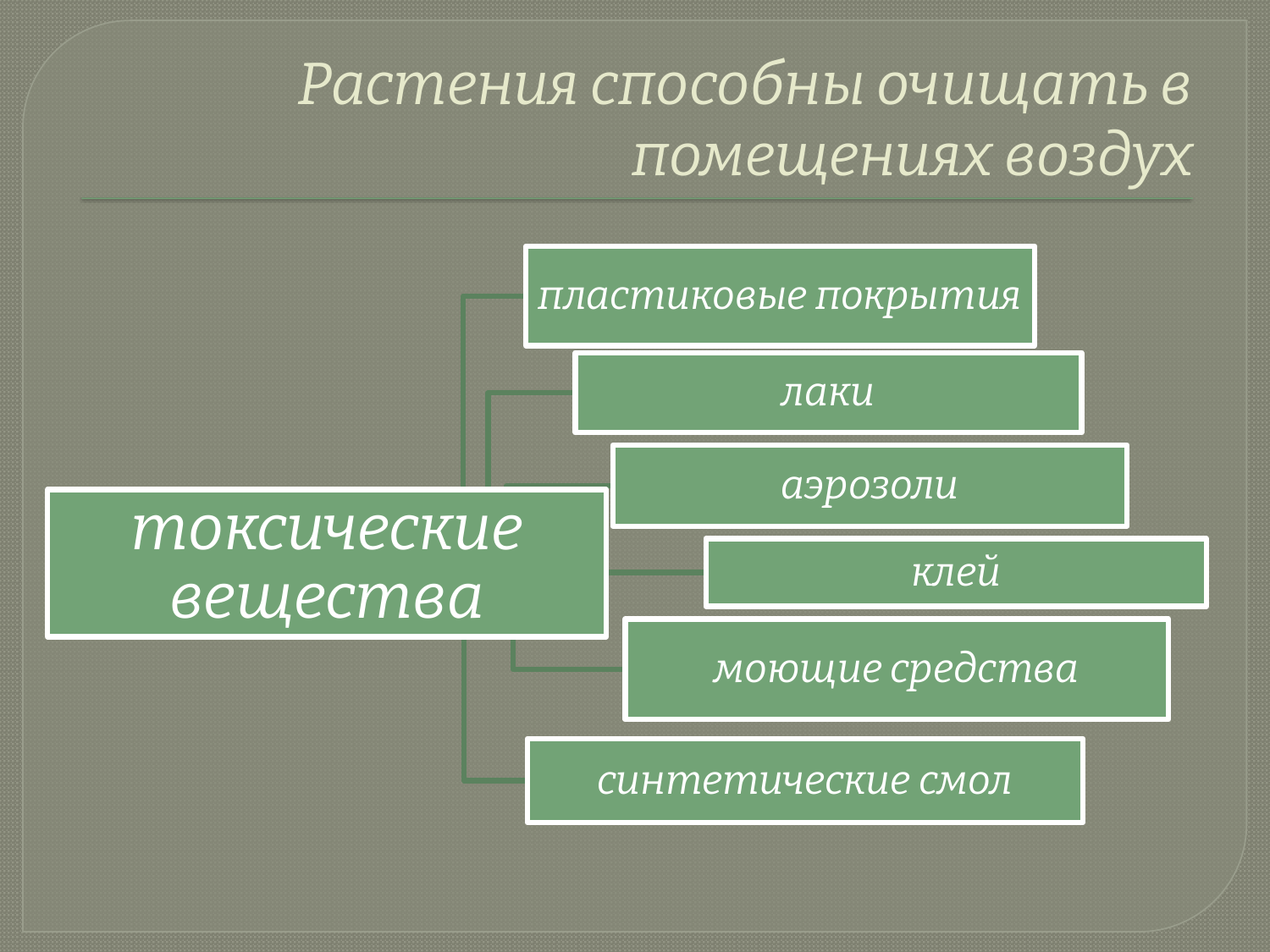

# Растения способны очищать в помещениях воздух

токсические вещества
пластиковые покрытия
лаки
аэрозоли
клей
моющие средства
синтетические смол